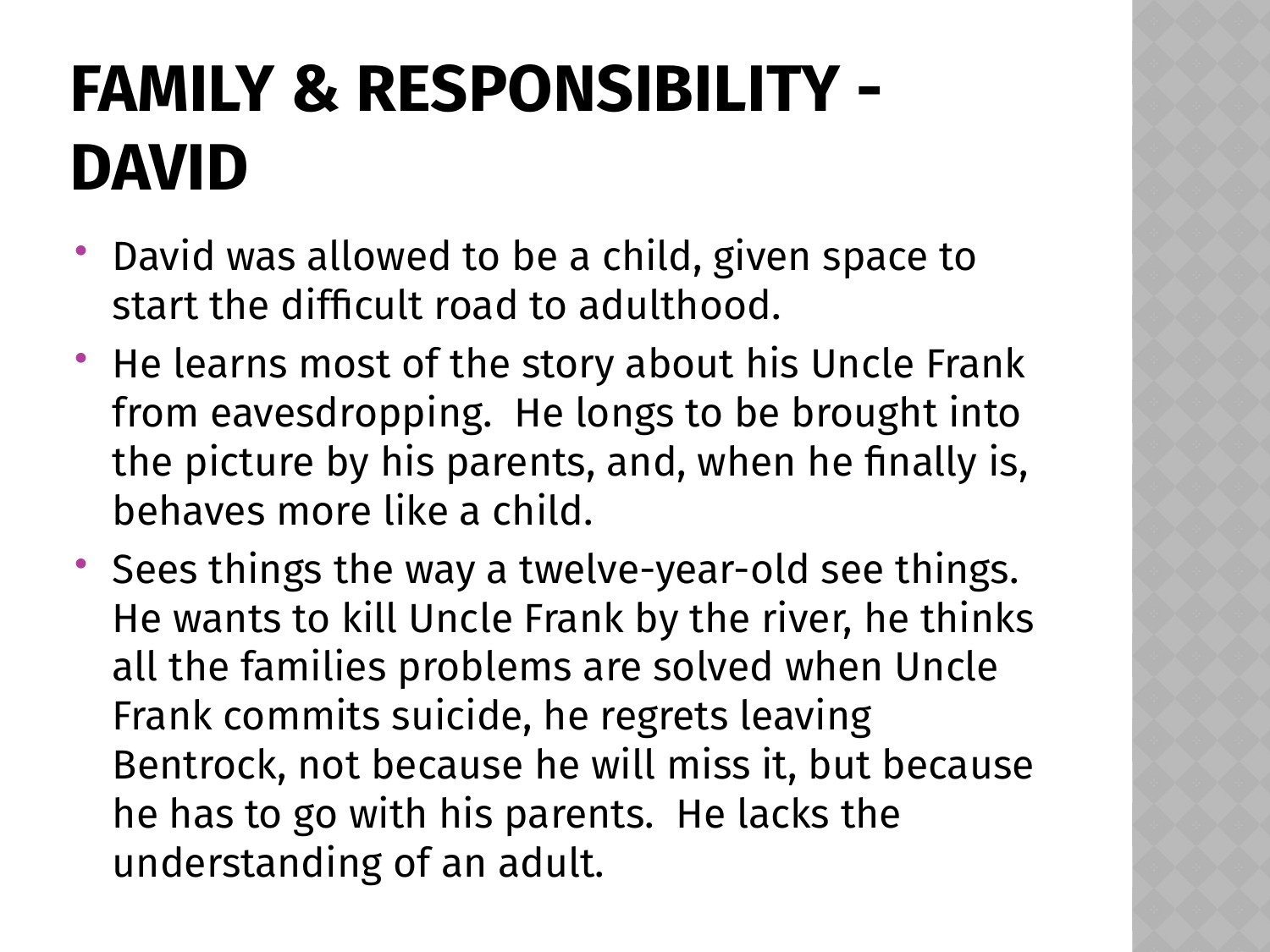

# Family & responsibility - david
David was allowed to be a child, given space to start the difficult road to adulthood.
He learns most of the story about his Uncle Frank from eavesdropping.  He longs to be brought into the picture by his parents, and, when he finally is, behaves more like a child.
Sees things the way a twelve-year-old see things.  He wants to kill Uncle Frank by the river, he thinks all the families problems are solved when Uncle Frank commits suicide, he regrets leaving Bentrock, not because he will miss it, but because he has to go with his parents.  He lacks the understanding of an adult.